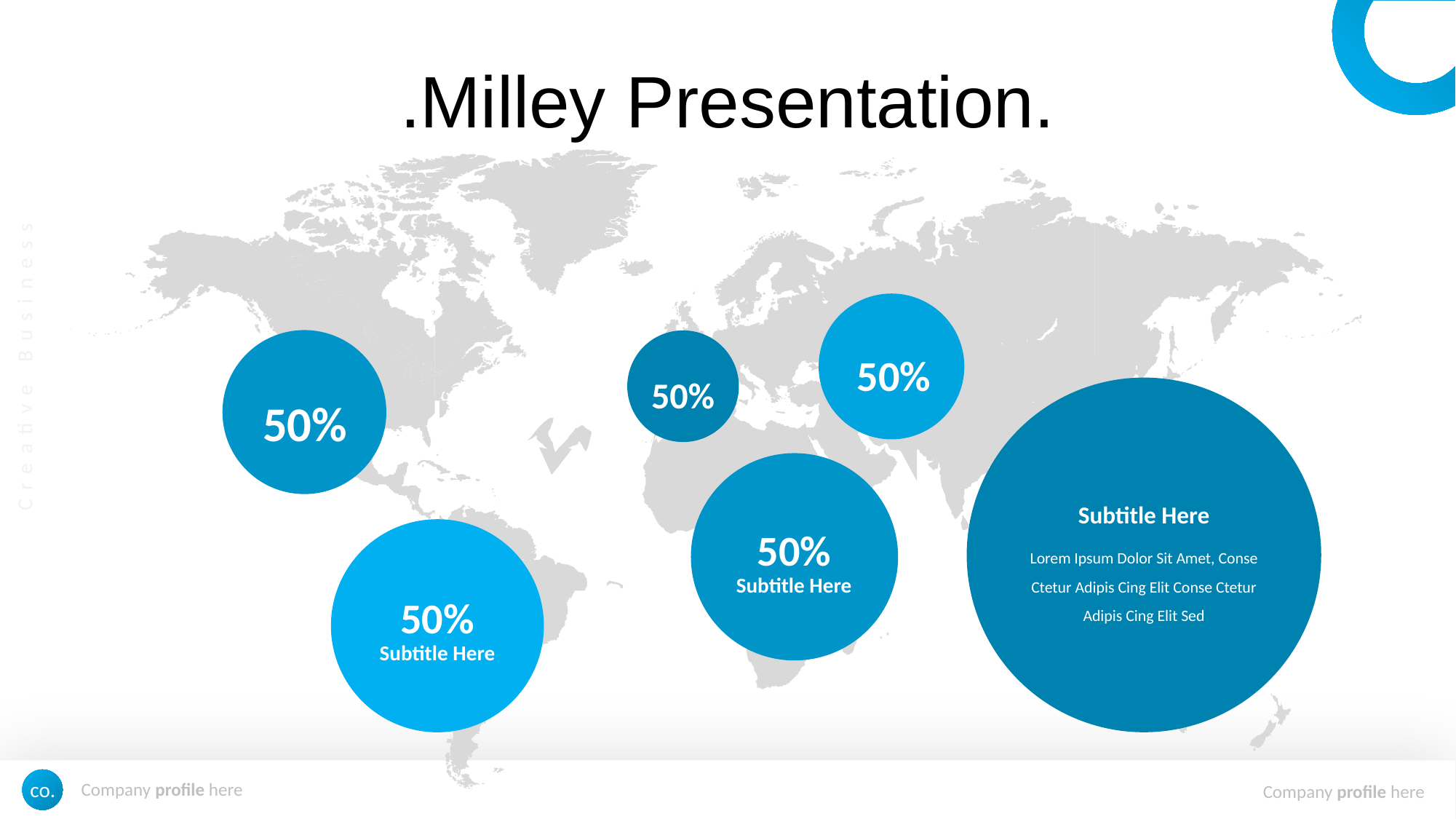

.Milley Presentation.

50%

50%
50%

Subtitle Here
50%

Lorem Ipsum Dolor Sit Amet, Conse Ctetur Adipis Cing Elit Conse Ctetur Adipis Cing Elit Sed
Subtitle Here
50%
Subtitle Here